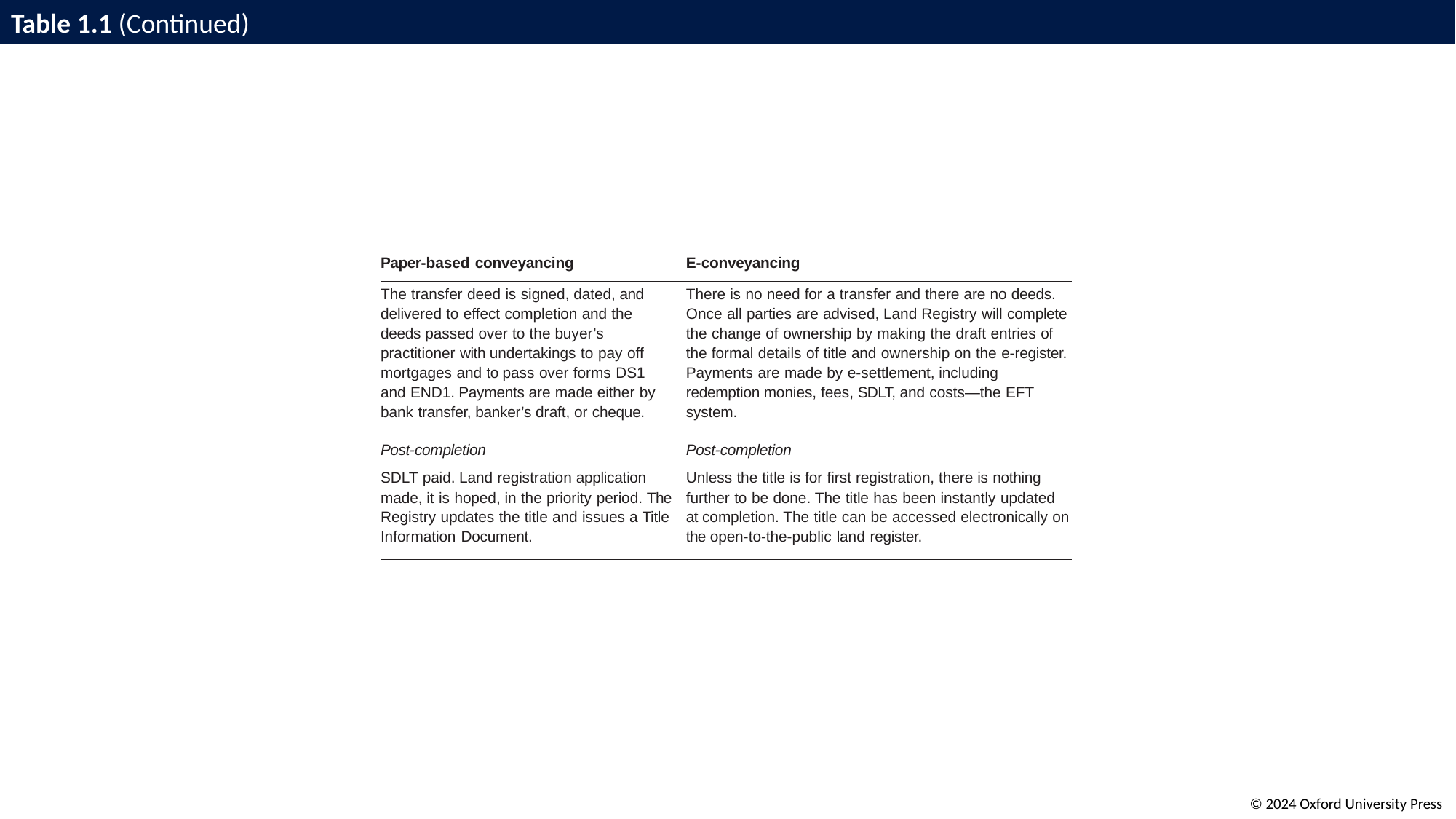

# Table 1.1 (Continued)
| Paper-based conveyancing | E-conveyancing |
| --- | --- |
| The transfer deed is signed, dated, and delivered to effect completion and the deeds passed over to the buyer’s practitioner with undertakings to pay off mortgages and to pass over forms DS1 and END1. Payments are made either by bank transfer, banker’s draft, or cheque. | There is no need for a transfer and there are no deeds. Once all parties are advised, Land Registry will complete the change of ownership by making the draft entries of the formal details of title and ownership on the e-register. Payments are made by e-settlement, including redemption monies, fees, SDLT, and costs—the EFT system. |
| Post-completion | Post-completion |
| SDLT paid. Land registration application made, it is hoped, in the priority period. The Registry updates the title and issues a Title Information Document. | Unless the title is for first registration, there is nothing further to be done. The title has been instantly updated at completion. The title can be accessed electronically on the open-to-the-public land register. |